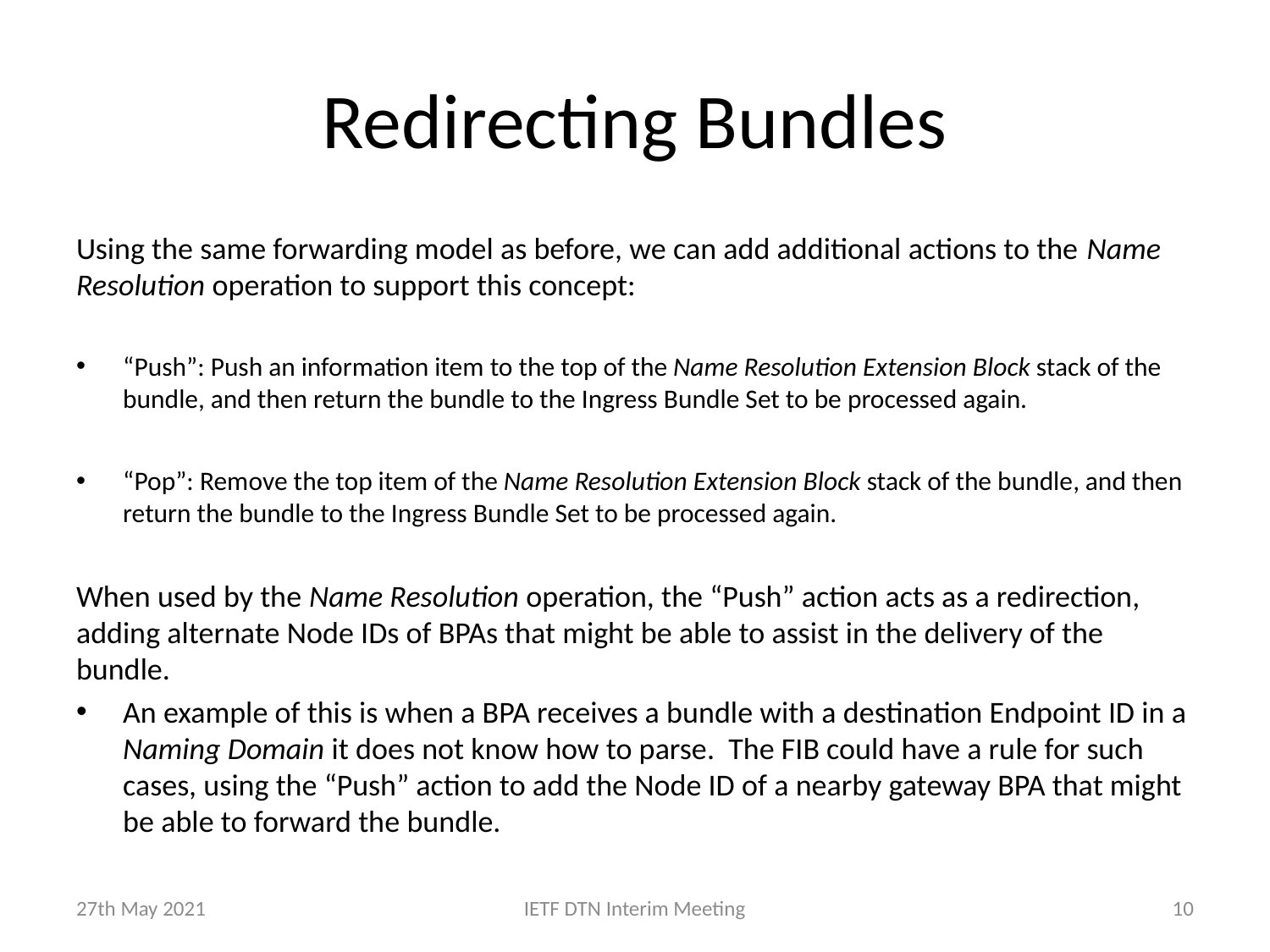

# Redirecting Bundles
Using the same forwarding model as before, we can add additional actions to the Name Resolution operation to support this concept:

“Push”: Push an information item to the top of the Name Resolution Extension Block stack of the bundle, and then return the bundle to the Ingress Bundle Set to be processed again.

“Pop”: Remove the top item of the Name Resolution Extension Block stack of the bundle, and then return the bundle to the Ingress Bundle Set to be processed again.

When used by the Name Resolution operation, the “Push” action acts as a redirection, adding alternate Node IDs of BPAs that might be able to assist in the delivery of the bundle.
An example of this is when a BPA receives a bundle with a destination Endpoint ID in a Naming Domain it does not know how to parse.  The FIB could have a rule for such cases, using the “Push” action to add the Node ID of a nearby gateway BPA that might be able to forward the bundle.

27th May 2021
IETF DTN Interim Meeting
10